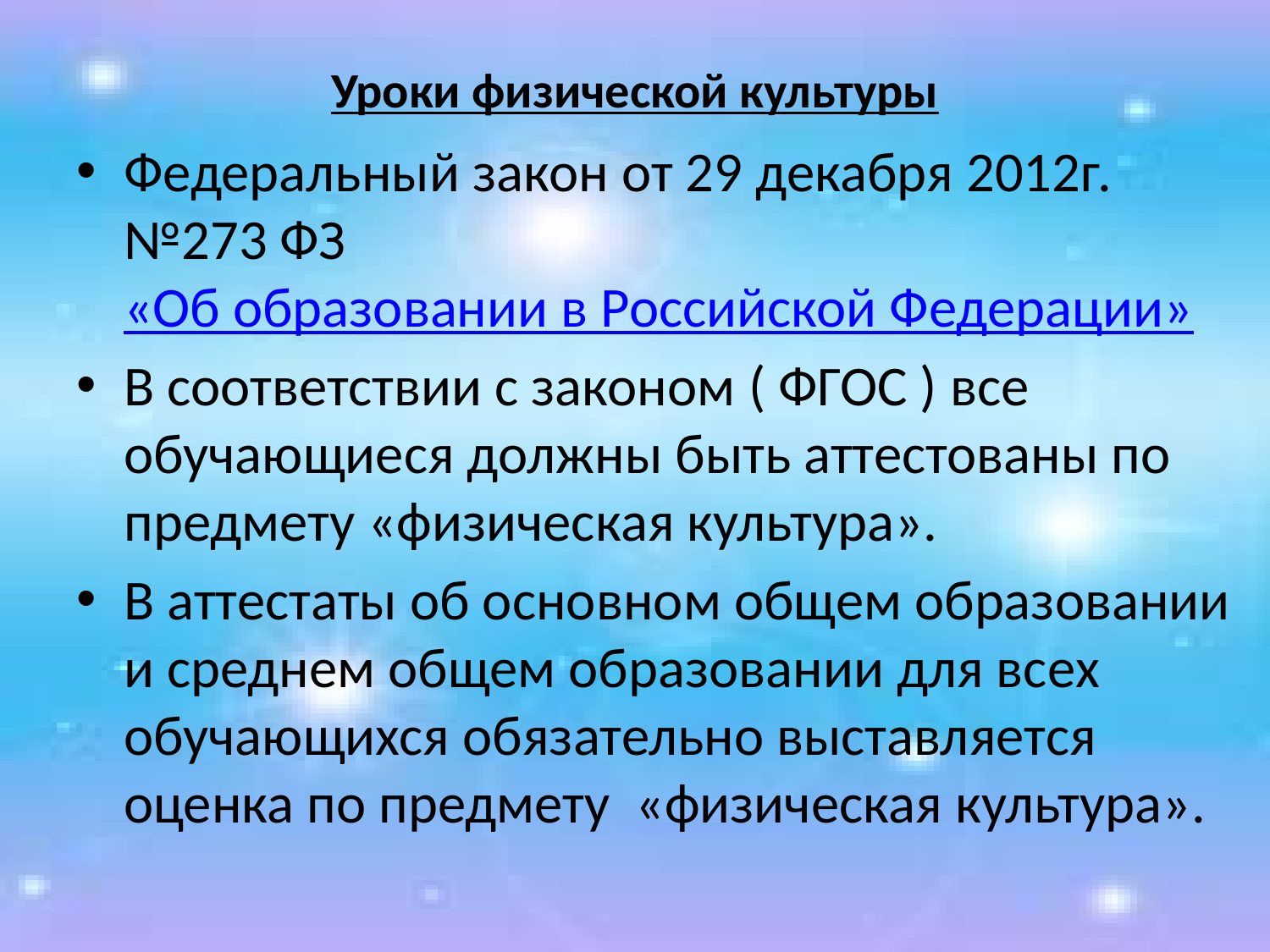

# Уроки физической культуры
Федеральный закон от 29 декабря 2012г. №273 ФЗ «Об образовании в Российской Федерации»
В соответствии с законом ( ФГОС ) все обучающиеся должны быть аттестованы по предмету «физическая культура».
В аттестаты об основном общем образовании и среднем общем образовании для всех обучающихся обязательно выставляется оценка по предмету  «физическая культура».